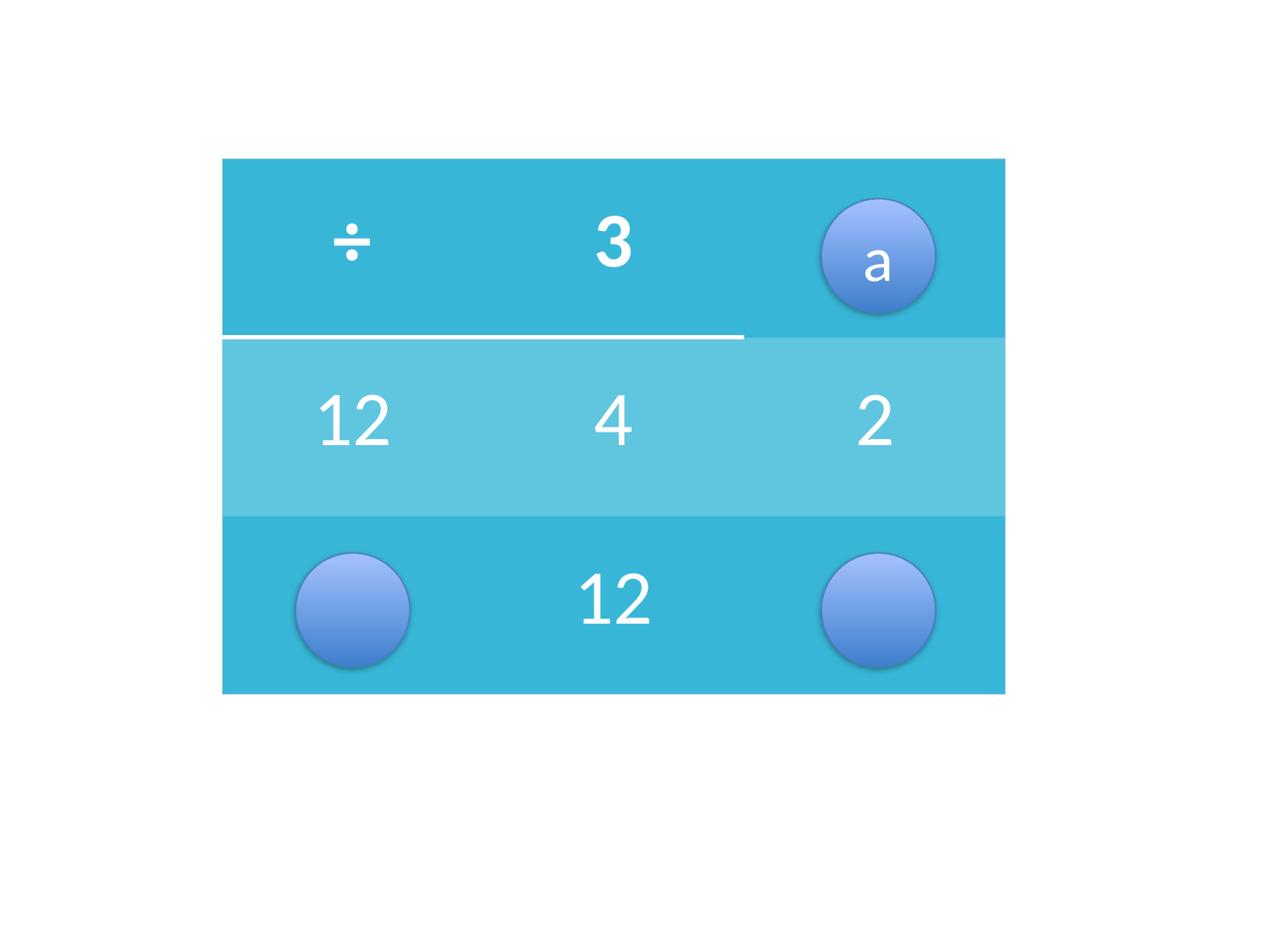

| ÷ | 3 | 6 |
| --- | --- | --- |
| 12 | 4 | 2 |
| 36 | 12 | 6 |
a